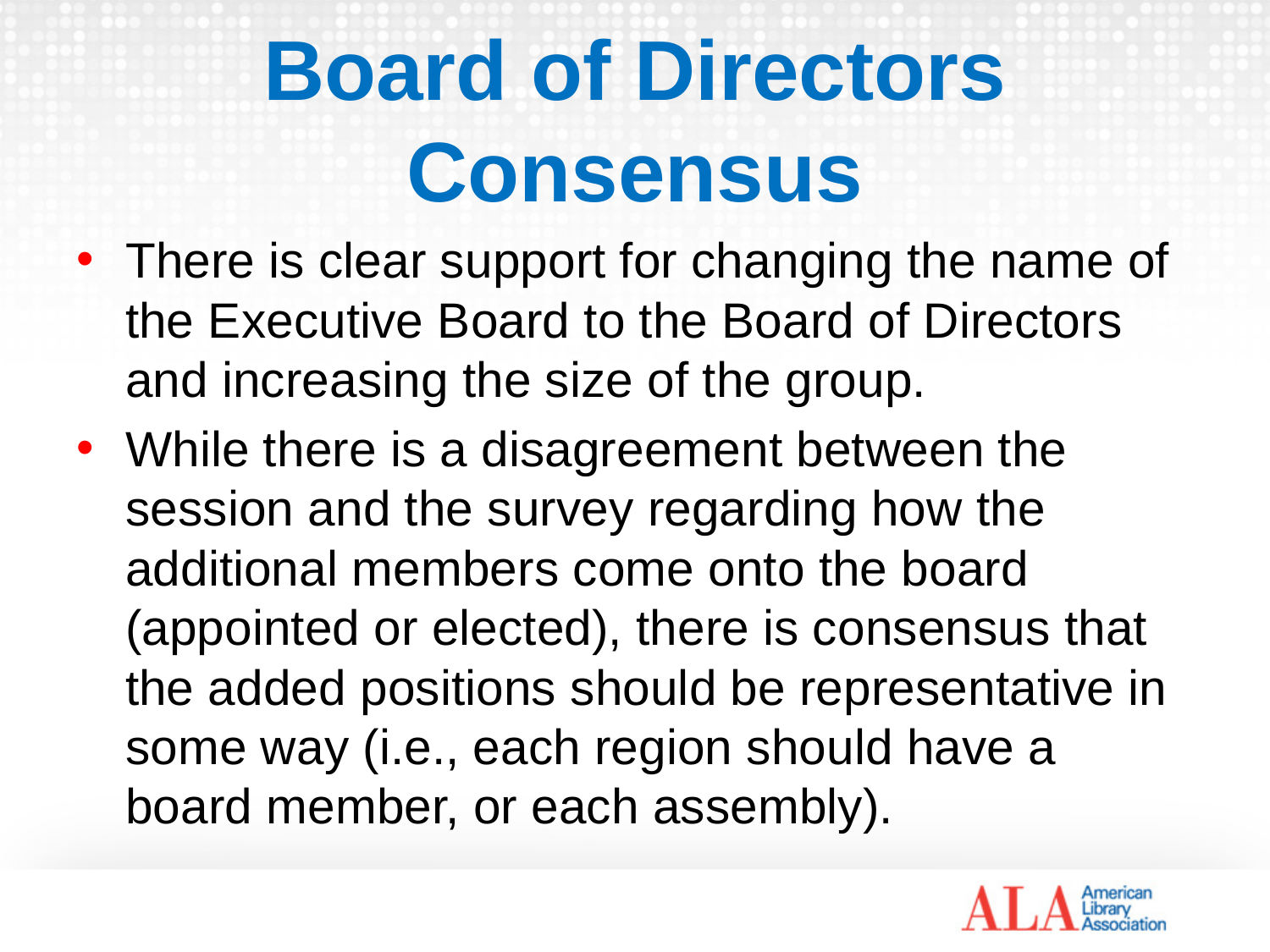

# Board of Directors Consensus
There is clear support for changing the name of the Executive Board to the Board of Directors and increasing the size of the group.
While there is a disagreement between the session and the survey regarding how the additional members come onto the board (appointed or elected), there is consensus that the added positions should be representative in some way (i.e., each region should have a board member, or each assembly).